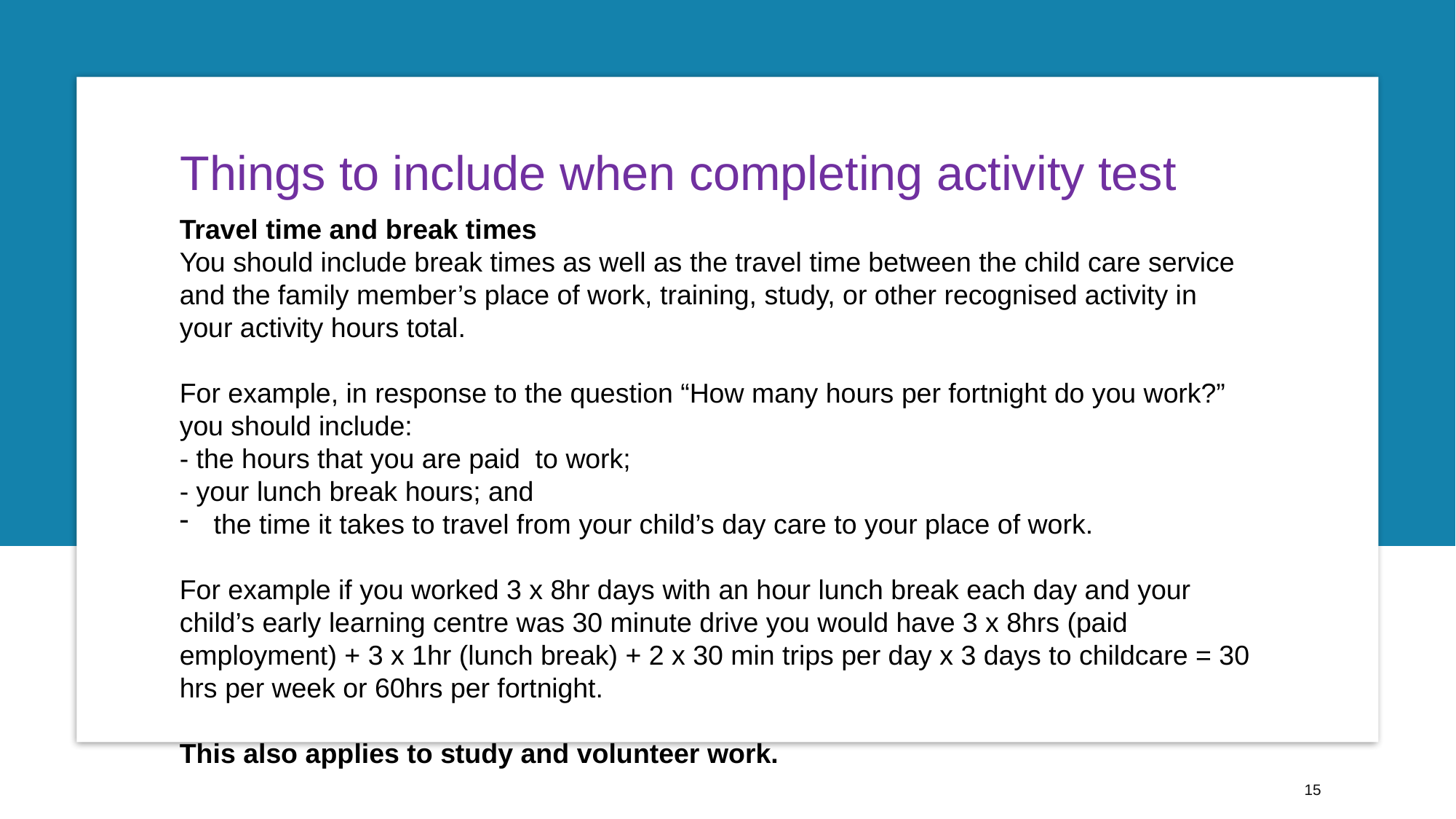

Things to include when completing activity test
Travel time and break times
You should include break times as well as the travel time between the child care service and the family member’s place of work, training, study, or other recognised activity in your activity hours total.
For example, in response to the question “How many hours per fortnight do you work?” you should include:
- the hours that you are paid  to work;
- your lunch break hours; and
the time it takes to travel from your child’s day care to your place of work.

For example if you worked 3 x 8hr days with an hour lunch break each day and your child’s early learning centre was 30 minute drive you would have 3 x 8hrs (paid employment) + 3 x 1hr (lunch break) + 2 x 30 min trips per day x 3 days to childcare = 30 hrs per week or 60hrs per fortnight.

This also applies to study and volunteer work.

15